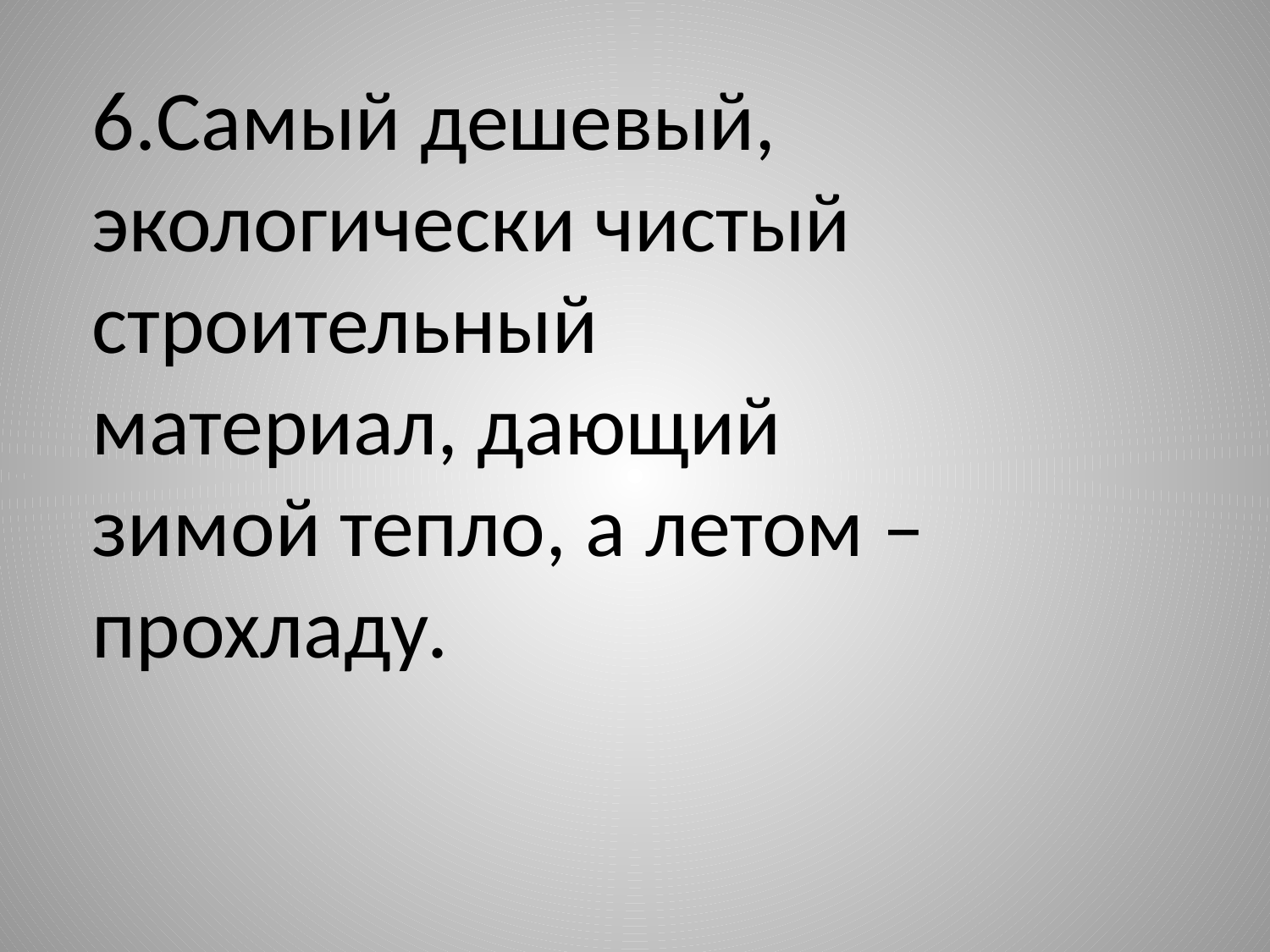

6.Самый дешевый, экологически чистый строительный материал, дающий зимой тепло, а летом – прохладу.